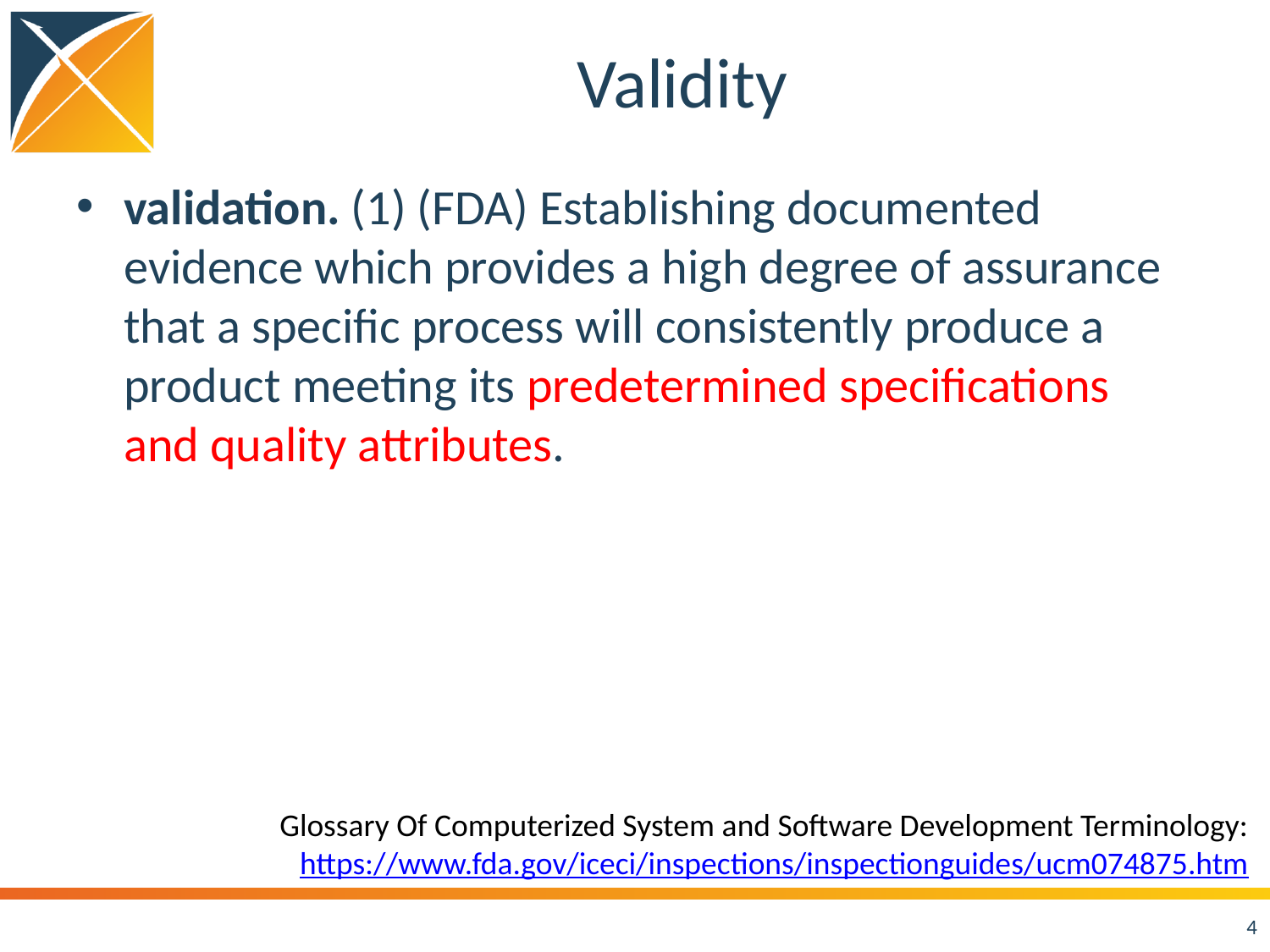

# Validity
validation. (1) (FDA) Establishing documented evidence which provides a high degree of assurance that a specific process will consistently produce a product meeting its predetermined specifications and quality attributes.
Glossary Of Computerized System and Software Development Terminology:
https://www.fda.gov/iceci/inspections/inspectionguides/ucm074875.htm

4